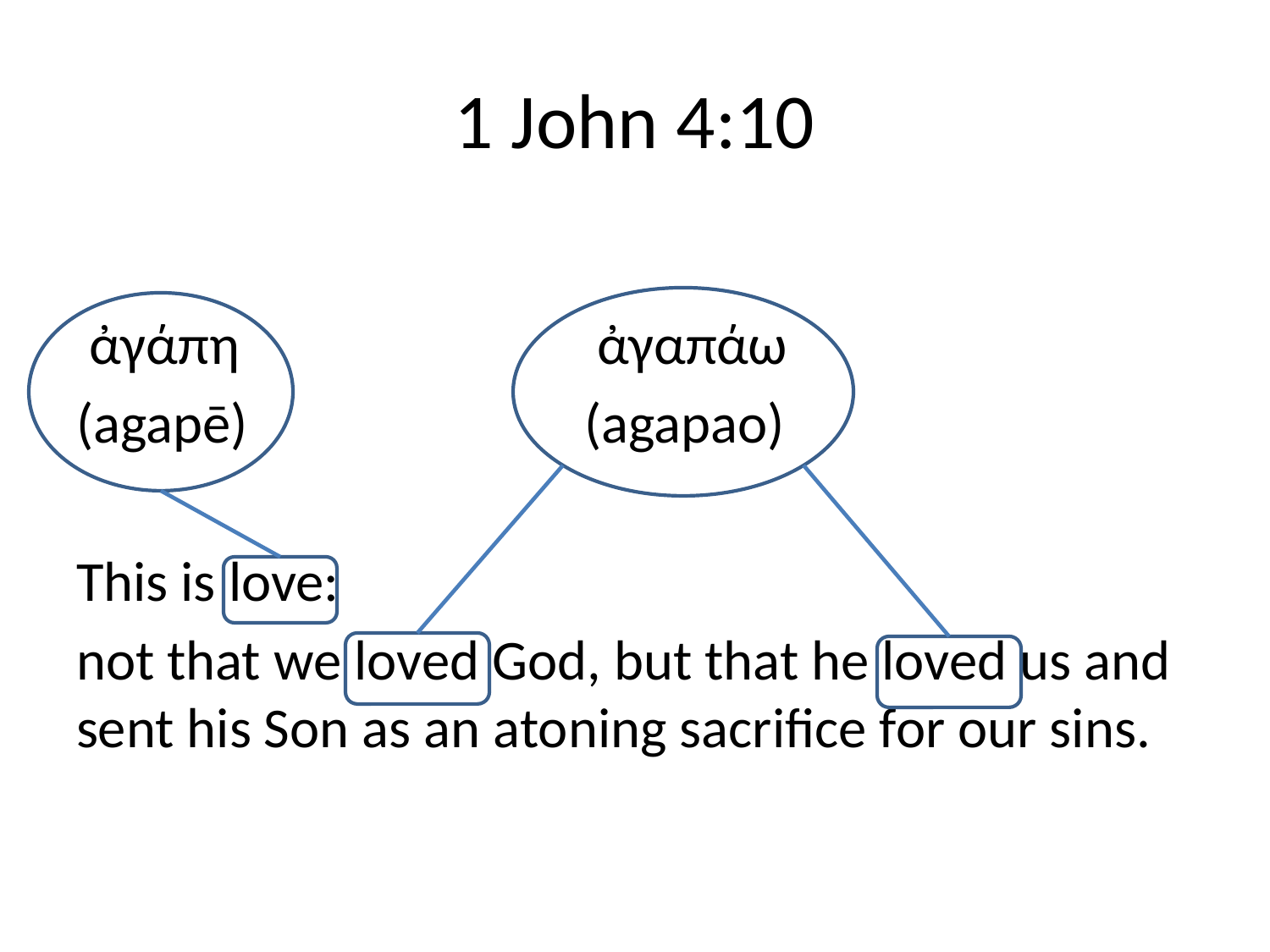

# 1 John 4:10

 ἀγάπη			 ἀγαπάω
(agapē)			(agapao)

This is love:
not that we loved God, but that he loved us and sent his Son as an atoning sacrifice for our sins.